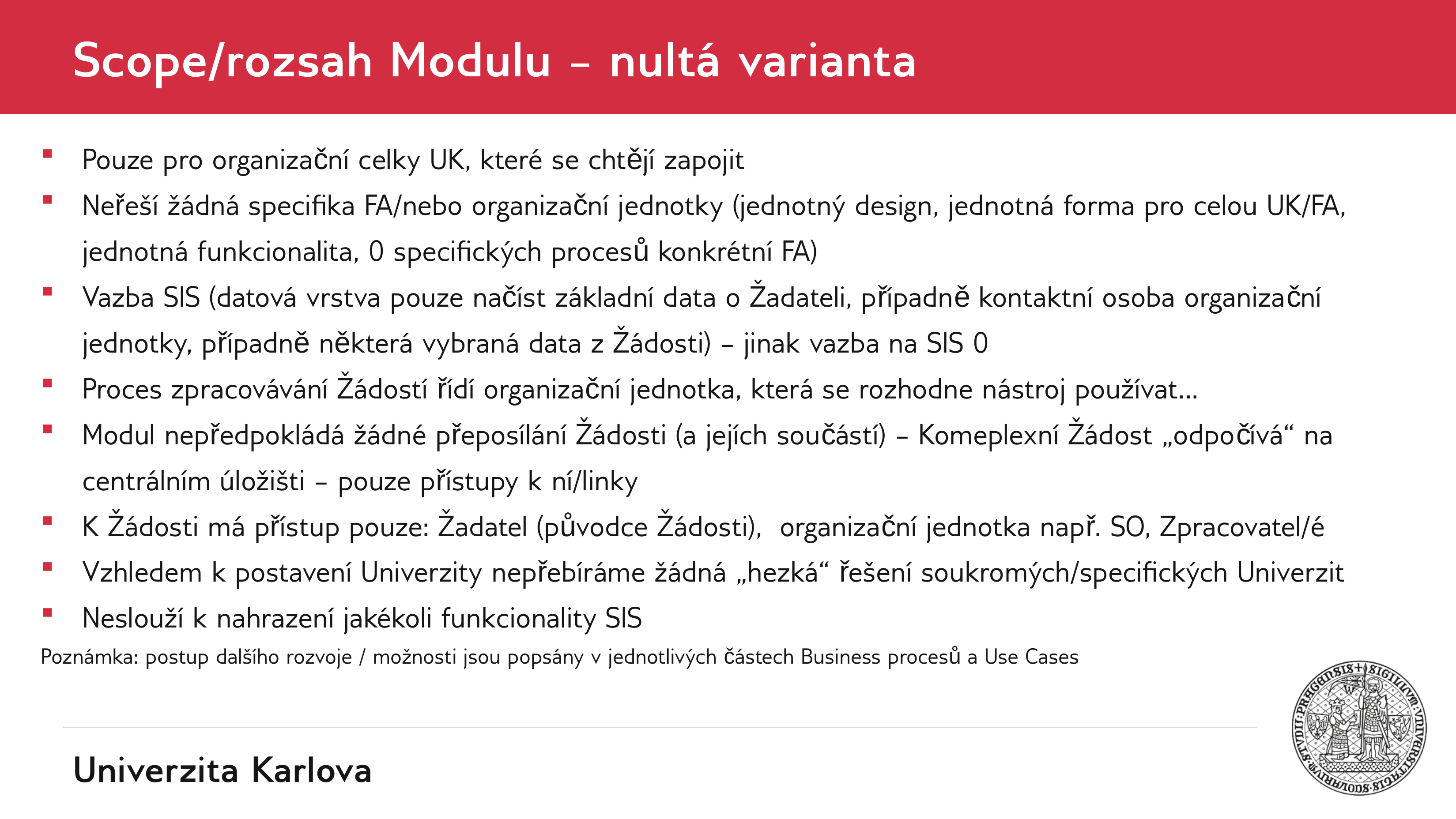

Scope/rozsah Modulu – nultá varianta
Pouze pro organizační celky UK, které se chtějí zapojit
Neřeší žádná specifika FA/nebo organizační jednotky (jednotný design, jednotná forma pro celou UK/FA, jednotná funkcionalita, 0 specifických procesů konkrétní FA)
Vazba SIS (datová vrstva pouze načíst základní data o Žadateli, případně kontaktní osoba organizační jednotky, případně některá vybraná data z Žádosti) – jinak vazba na SIS 0
Proces zpracovávání Žádostí řídí organizační jednotka, která se rozhodne nástroj používat...
Modul nepředpokládá žádné přeposílání Žádosti (a jejích součástí) – Komeplexní Žádost „odpočívá“ na centrálním úložišti – pouze přístupy k ní/linky
K Žádosti má přístup pouze: Žadatel (původce Žádosti),  organizační jednotka např. SO, Zpracovatel/é
Vzhledem k postavení Univerzity nepřebíráme žádná „hezká“ řešení soukromých/specifických Univerzit
Neslouží k nahrazení jakékoli funkcionality SIS
Poznámka: postup dalšího rozvoje / možnosti jsou popsány v jednotlivých částech Business procesů a Use Cases